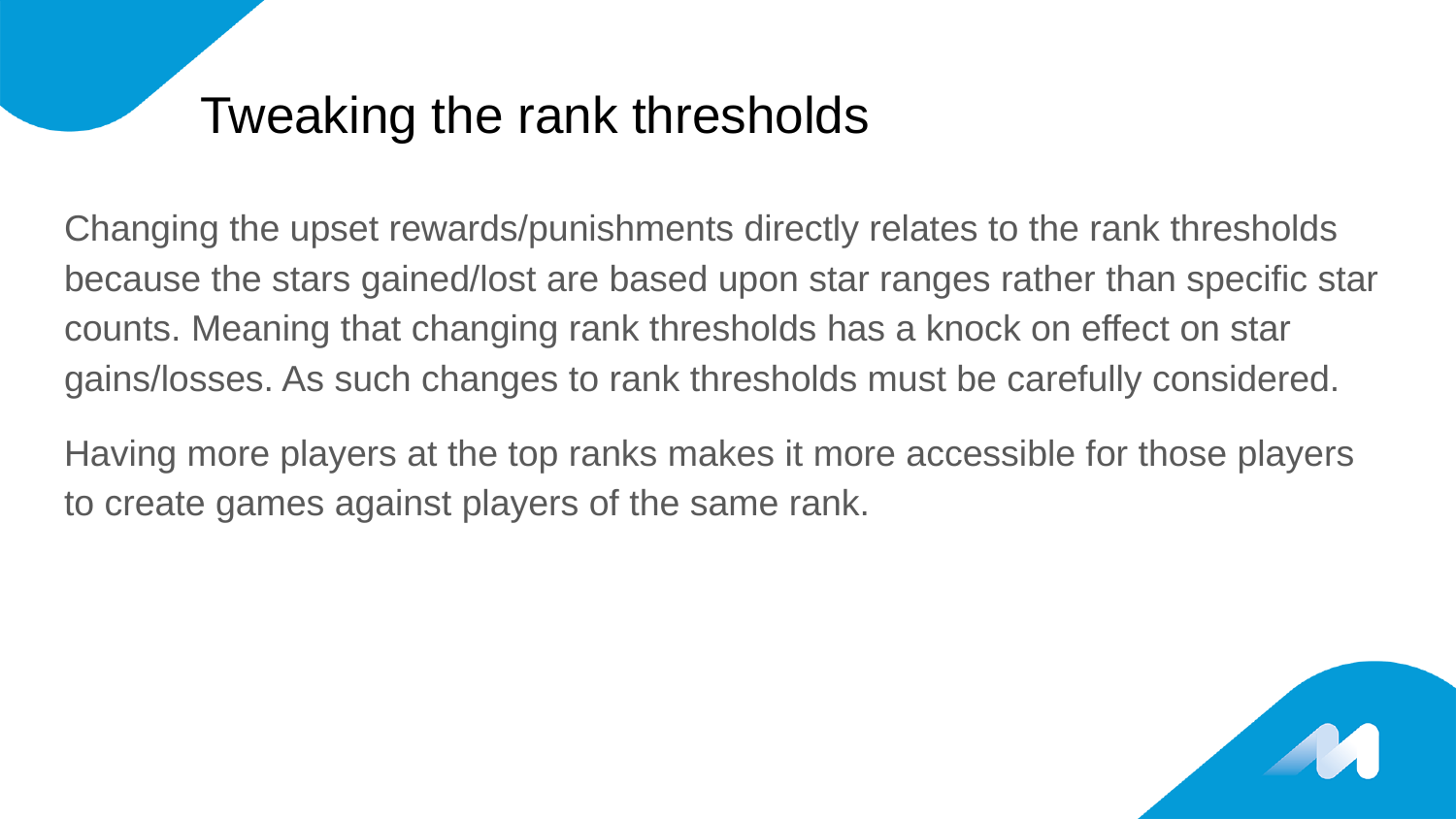

# Tweaking the rank thresholds
Changing the upset rewards/punishments directly relates to the rank thresholds because the stars gained/lost are based upon star ranges rather than specific star counts. Meaning that changing rank thresholds has a knock on effect on star gains/losses. As such changes to rank thresholds must be carefully considered.
Having more players at the top ranks makes it more accessible for those players to create games against players of the same rank.